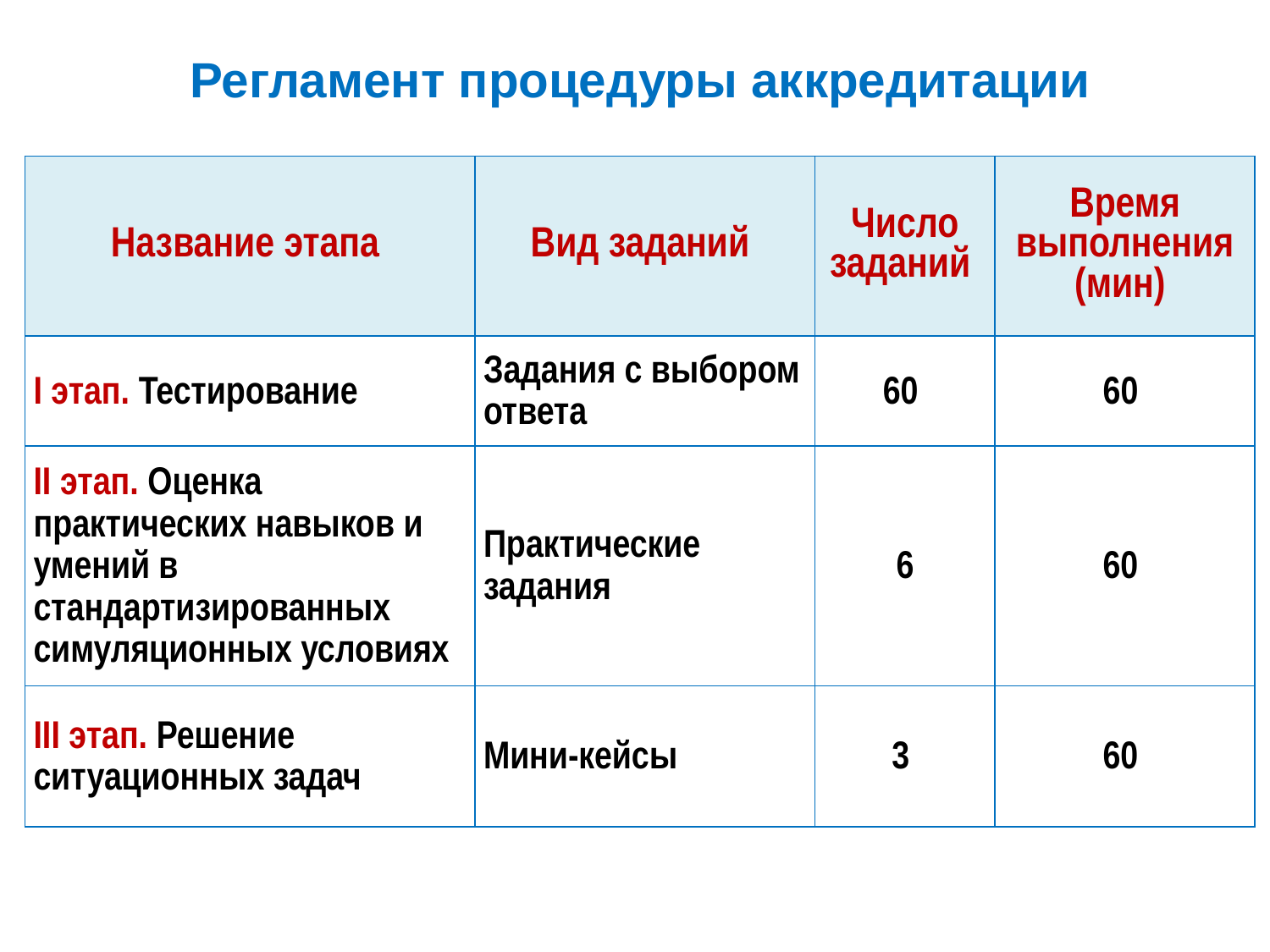

Регламент процедуры аккредитации
| Название этапа | Вид заданий | Число заданий | Время выполнения (мин) |
| --- | --- | --- | --- |
| I этап. Тестирование | Задания с выбором ответа | 60 | 60 |
| II этап. Оценка практических навыков и умений в стандартизированных симуляционных условиях | Практические задания | 6 | 60 |
| III этап. Решение ситуационных задач | Мини-кейсы | 3 | 60 |